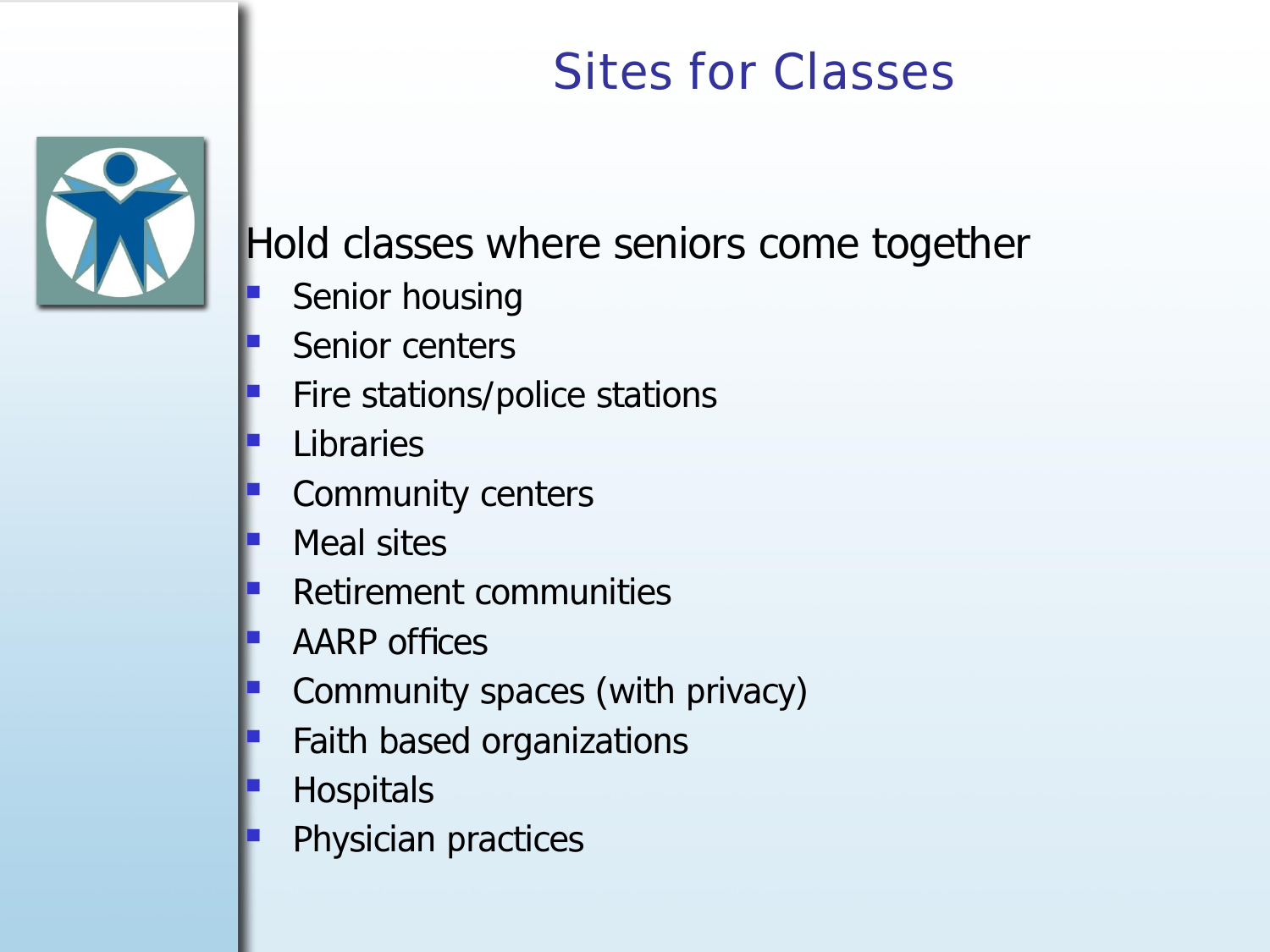

# Sites for Classes

Hold classes where seniors come together
Senior housing
Senior centers
Fire stations/police stations
Libraries
Community centers
Meal sites
Retirement communities
AARP offices
Community spaces (with privacy)
Faith based organizations
Hospitals
Physician practices